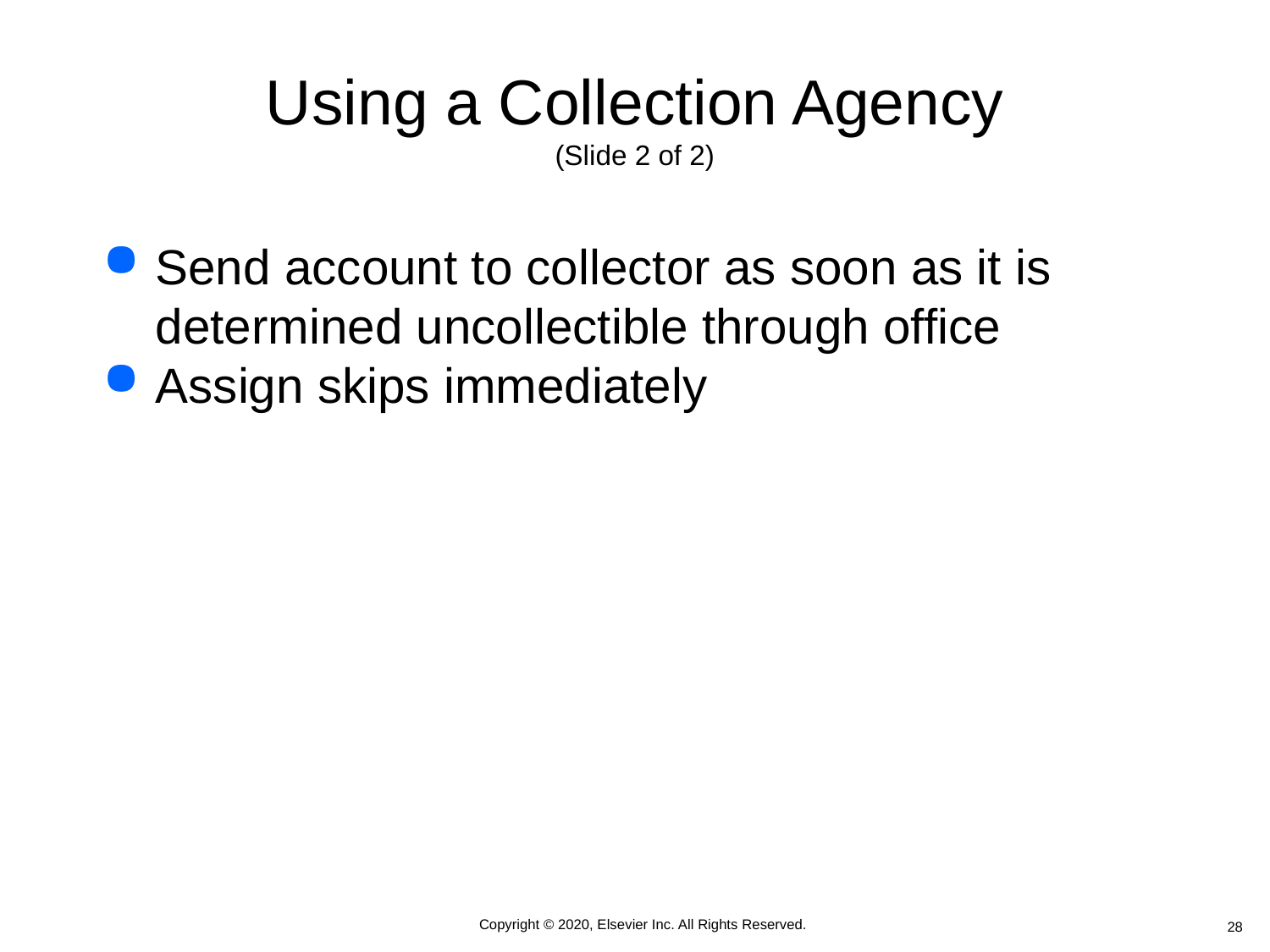

# Using a Collection Agency (Slide 2 of 2)
Send account to collector as soon as it is determined uncollectible through office
Assign skips immediately